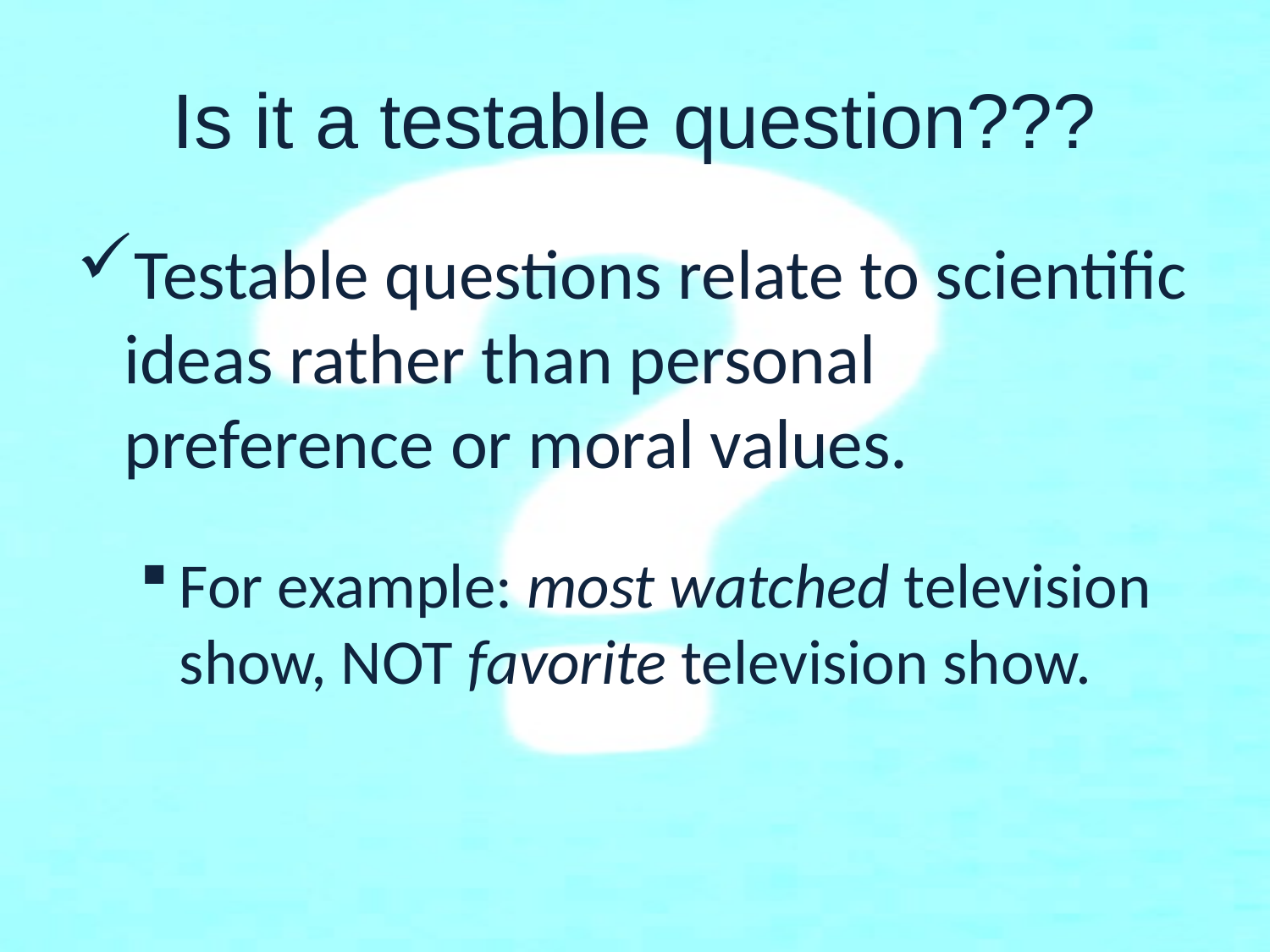

# Is it a testable question???
Testable questions relate to scientific ideas rather than personal preference or moral values.

For example: most watched television show, NOT favorite television show.